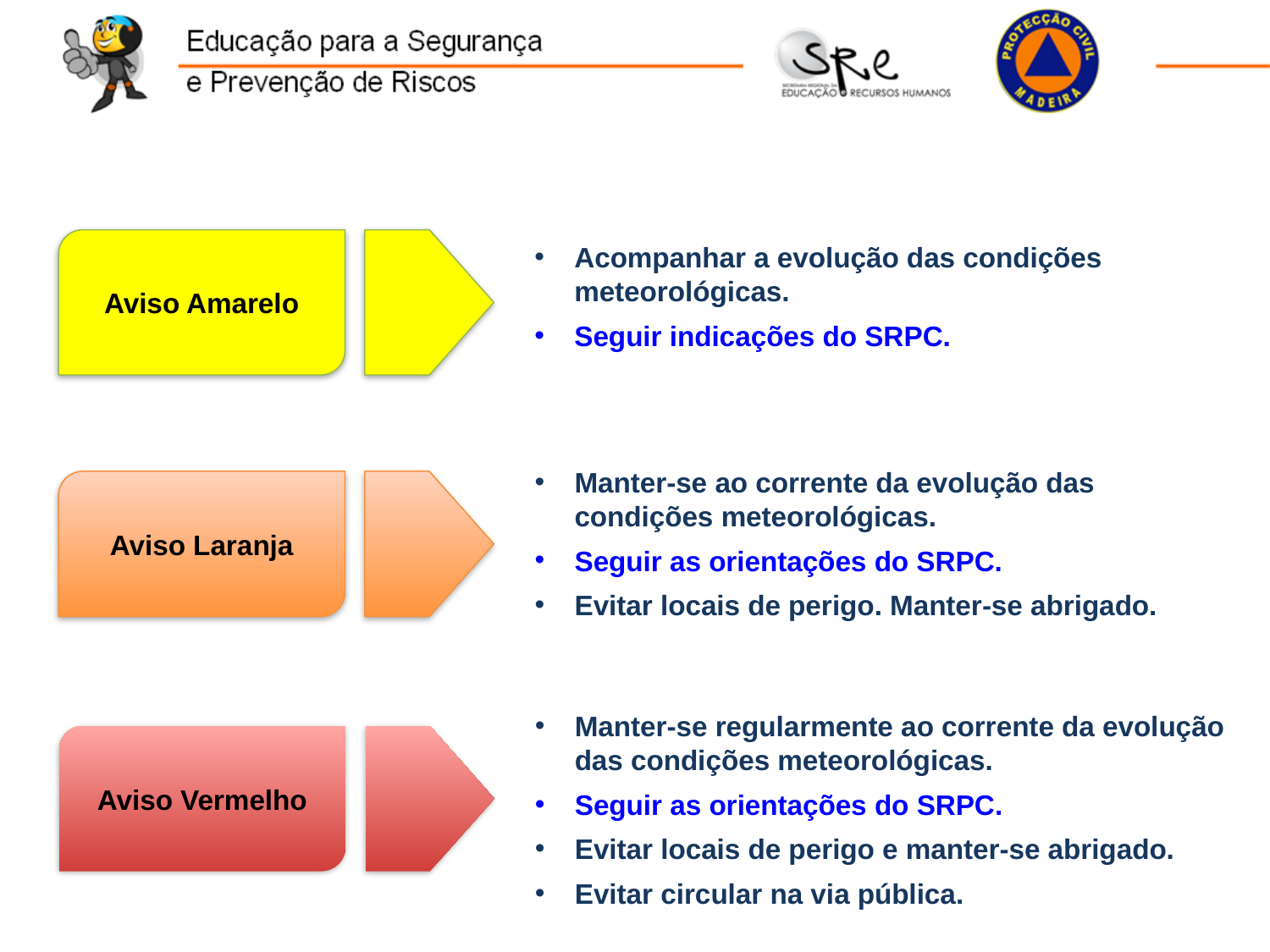

Aviso Amarelo

Acompanhar a evolução das condições meteorológicas.
Seguir indicações do SRPC.
Manter-se ao corrente da evolução das condições meteorológicas.
Seguir as orientações do SRPC.
Evitar locais de perigo. Manter-se abrigado.
Aviso Laranja

Manter-se regularmente ao corrente da evolução das condições meteorológicas.
Seguir as orientações do SRPC.
Evitar locais de perigo e manter-se abrigado.
Evitar circular na via pública.
Aviso Vermelho